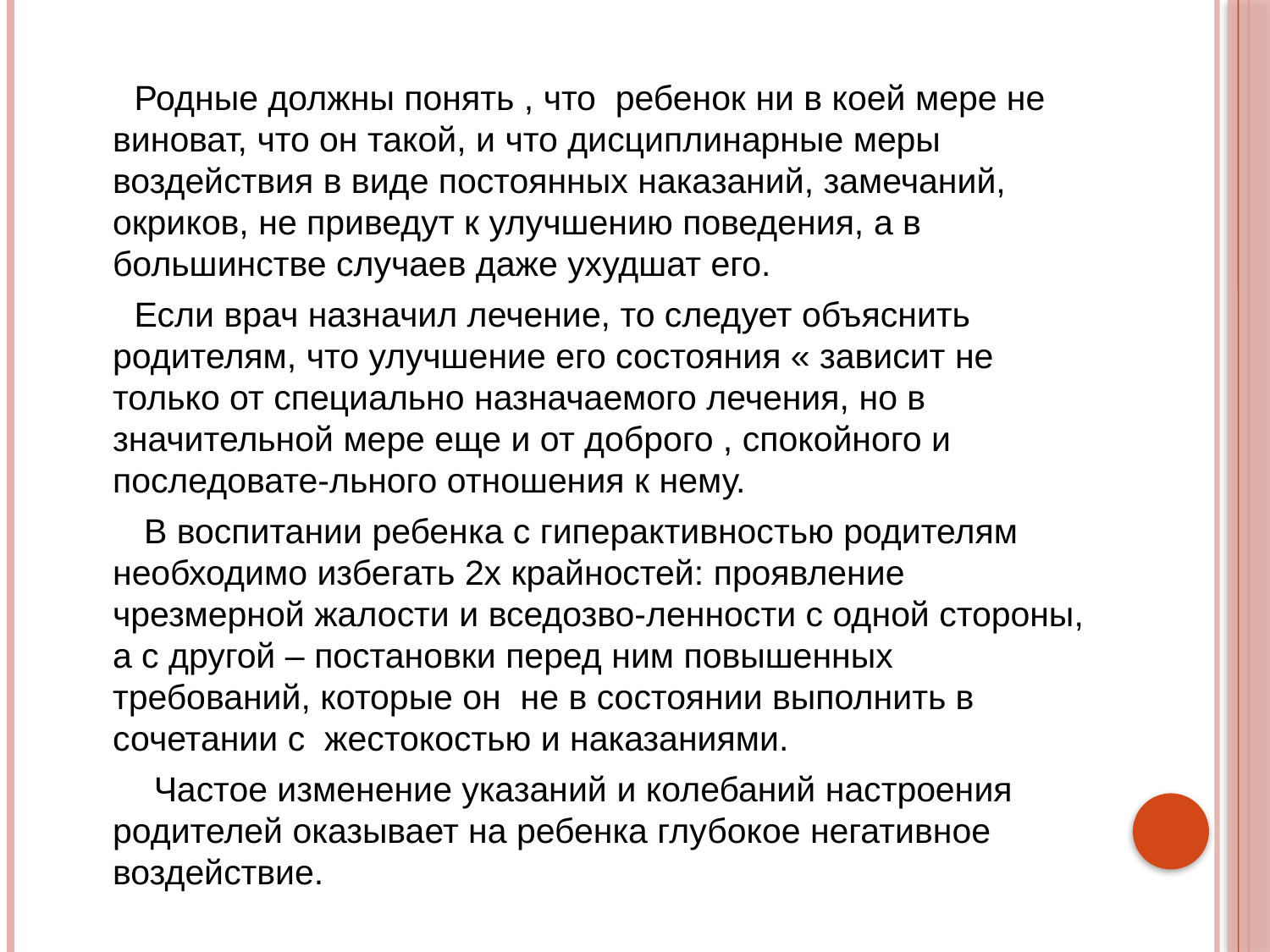

Родные должны понять , что  ребенок ни в коей мере не виноват, что он такой, и что дисциплинарные меры воздействия в виде постоянных наказаний, замечаний, окриков, не приведут к улучшению поведения, а в большинстве случаев даже ухудшат его.
      Если врач назначил лечение, то следует объяснить родителям, что улучшение его состояния « зависит не только от специально назначаемого лечения, но в значительной мере еще и от доброго , спокойного и последовате-льного отношения к нему.
       В воспитании ребенка с гиперактивностью родителям необходимо избегать 2х крайностей: проявление чрезмерной жалости и вседозво-ленности с одной стороны, а с другой – постановки перед ним повышенных требований, которые он  не в состоянии выполнить в сочетании с  жестокостью и наказаниями.
        Частое изменение указаний и колебаний настроения родителей оказывает на ребенка глубокое негативное воздействие.